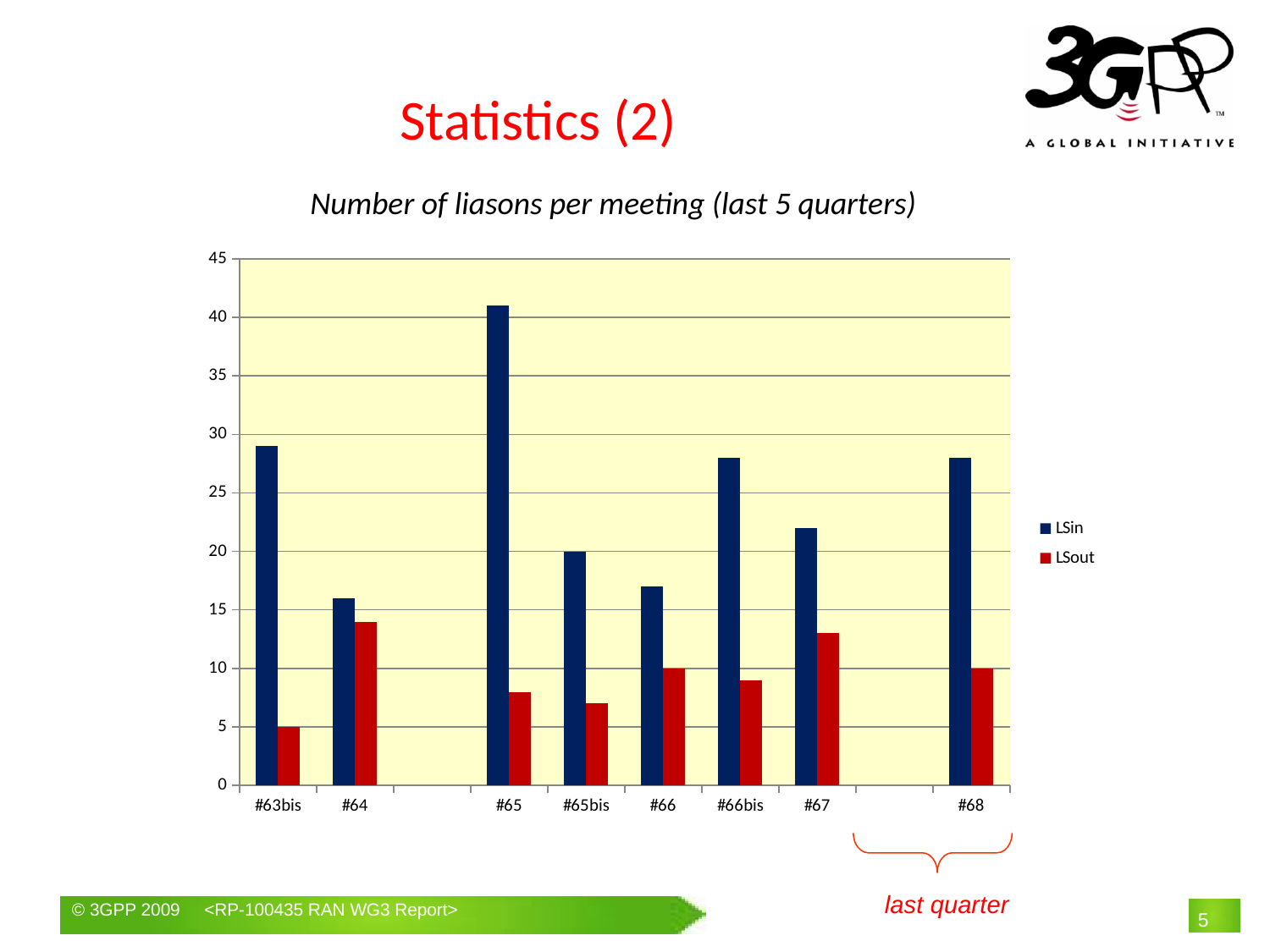

# Statistics (2)
Number of liasons per meeting (last 5 quarters)

### Chart

| Category |  |  |
|---|---|---|
| #63bis | 29.0 | 5.0 |
| #64 | 16.0 | 14.0 |
|  | None | None |
| #65 | 41.0 | 8.0 |
| #65bis | 20.0 | 7.0 |
| #66 | 17.0 | 10.0 |
| #66bis | 28.0 | 9.0 |
| #67 | 22.0 | 13.0 |
|  | None | None |
| #68 | 28.0 | 10.0 |
last quarter
5